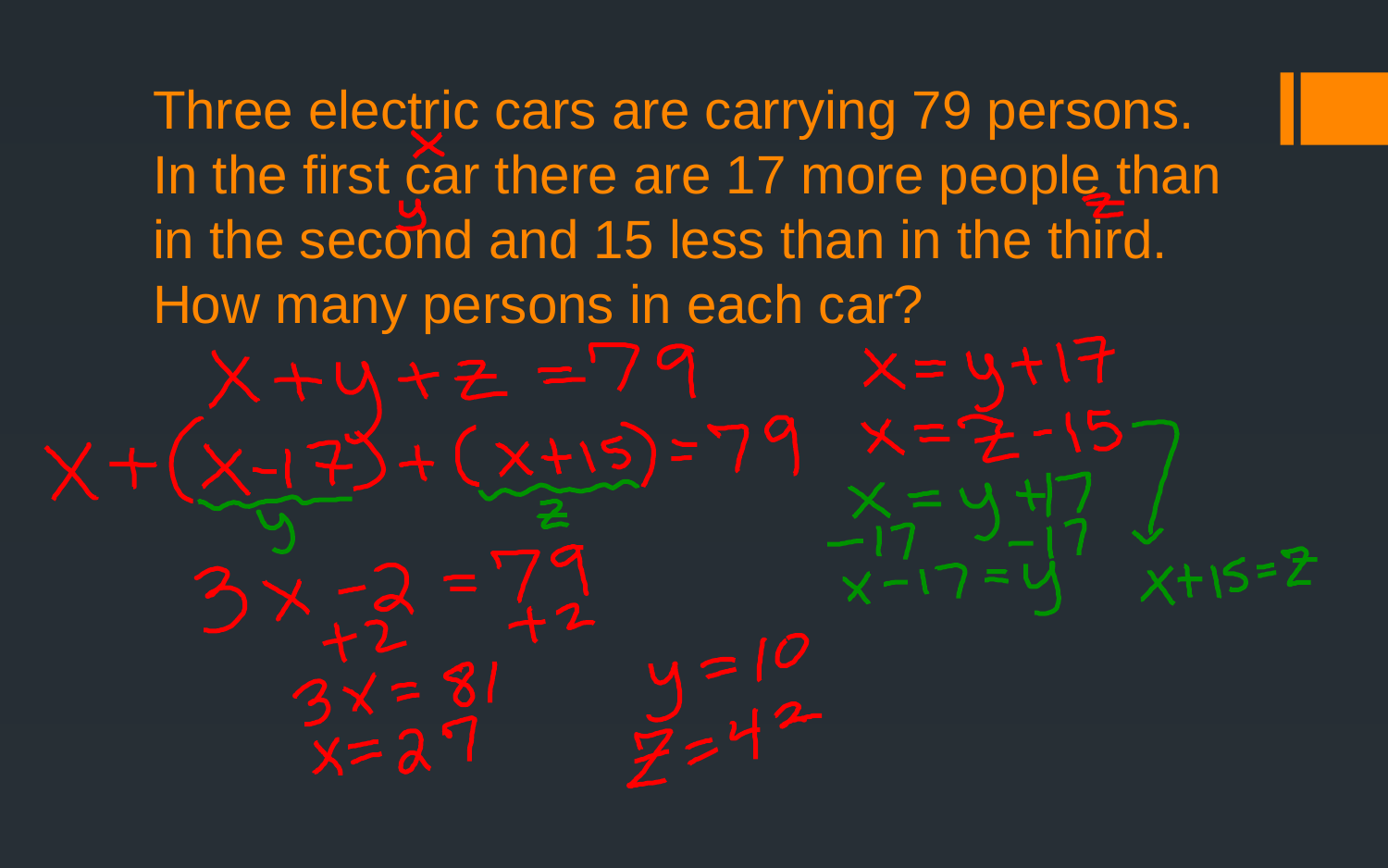

# Three electric cars are carrying 79 persons. In the first car there are 17 more people than in the second and 15 less than in the third. How many persons in each car?